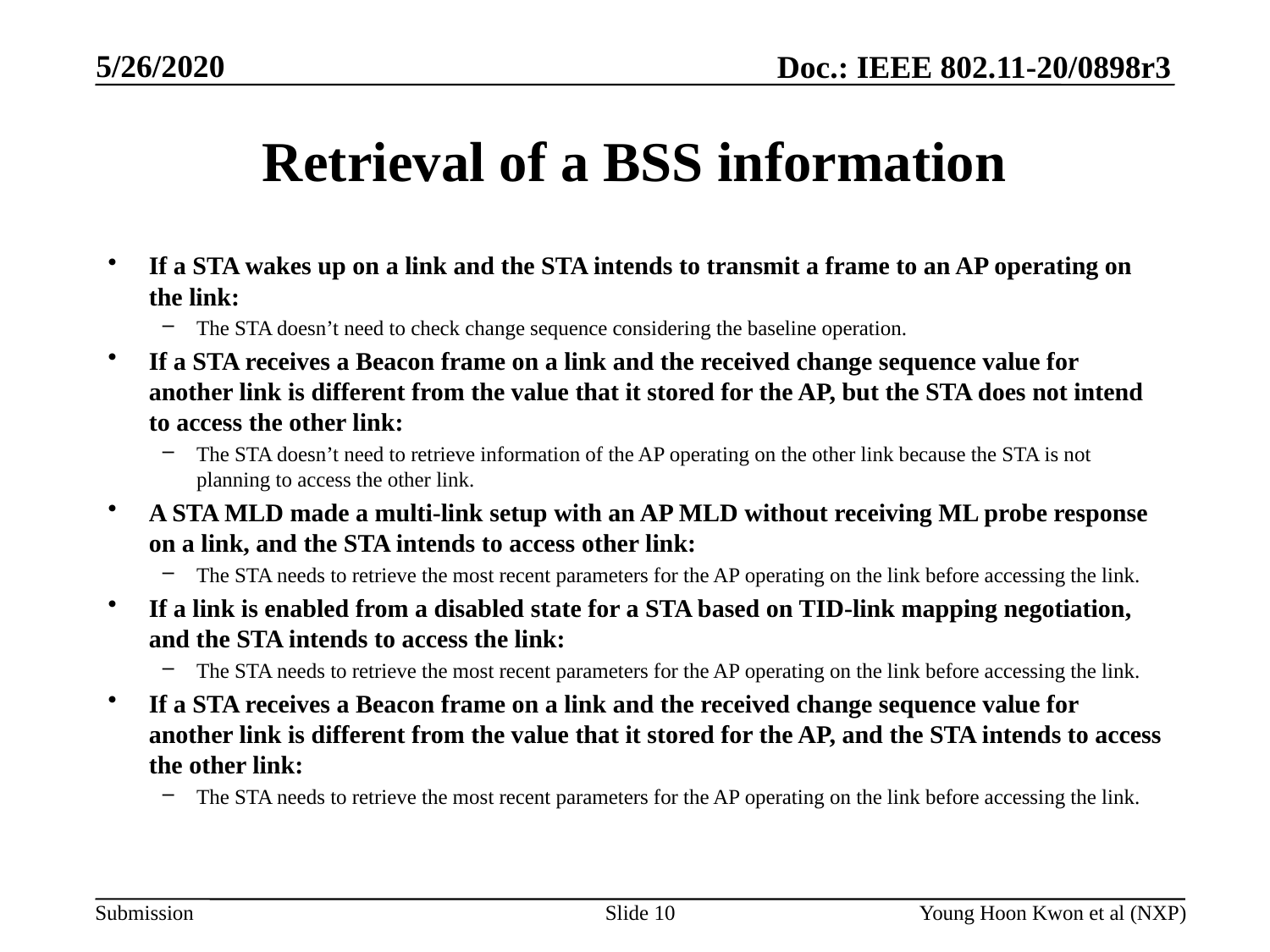

# Retrieval of a BSS information
If a STA wakes up on a link and the STA intends to transmit a frame to an AP operating on the link:
The STA doesn’t need to check change sequence considering the baseline operation.
If a STA receives a Beacon frame on a link and the received change sequence value for another link is different from the value that it stored for the AP, but the STA does not intend to access the other link:
The STA doesn’t need to retrieve information of the AP operating on the other link because the STA is not planning to access the other link.
A STA MLD made a multi-link setup with an AP MLD without receiving ML probe response on a link, and the STA intends to access other link:
The STA needs to retrieve the most recent parameters for the AP operating on the link before accessing the link.
If a link is enabled from a disabled state for a STA based on TID-link mapping negotiation, and the STA intends to access the link:
The STA needs to retrieve the most recent parameters for the AP operating on the link before accessing the link.
If a STA receives a Beacon frame on a link and the received change sequence value for another link is different from the value that it stored for the AP, and the STA intends to access the other link:
The STA needs to retrieve the most recent parameters for the AP operating on the link before accessing the link.

Slide 10
Young Hoon Kwon et al (NXP)